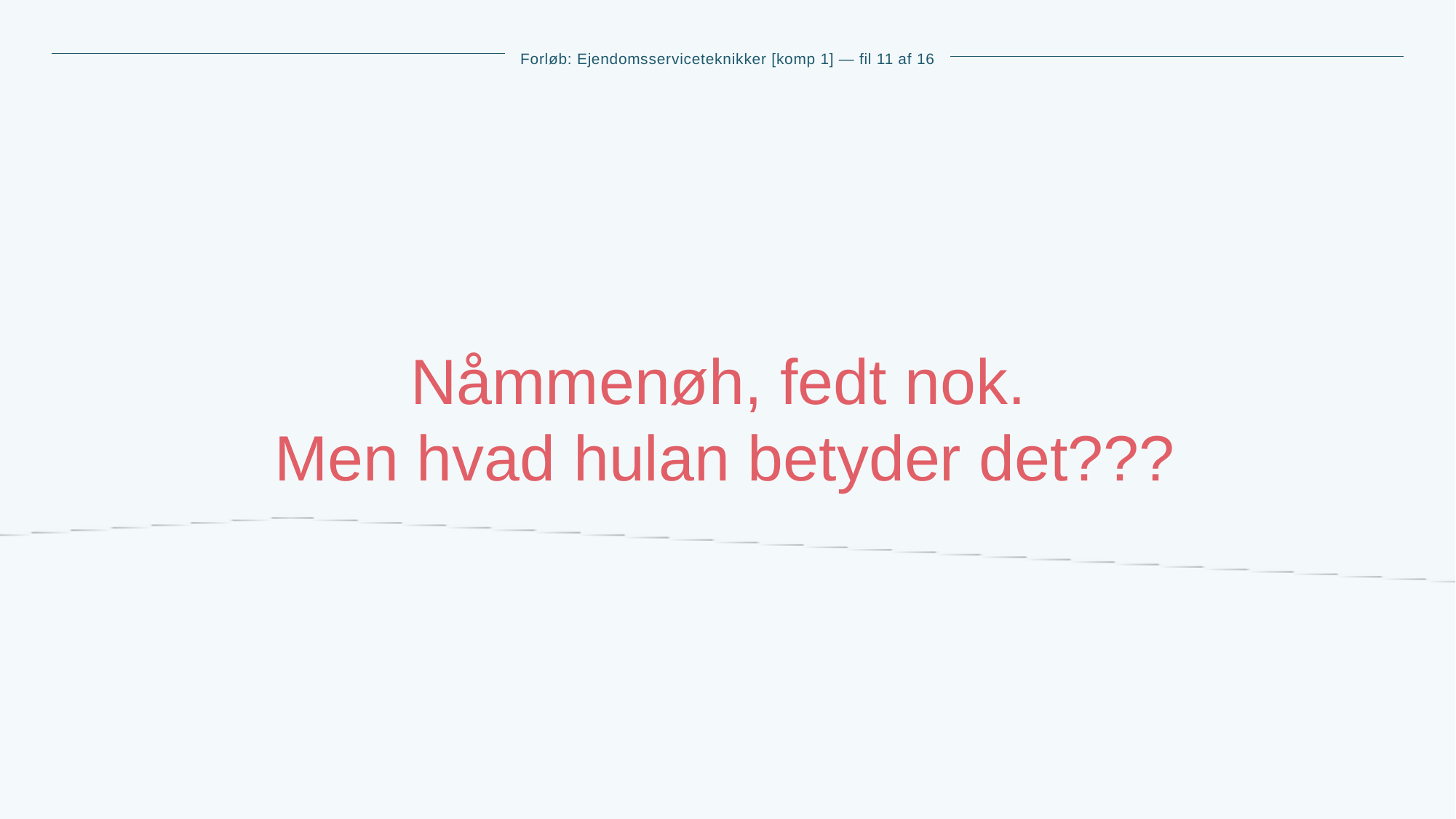

Nåmmenøh, fedt nok.
Men hvad hulan betyder det???